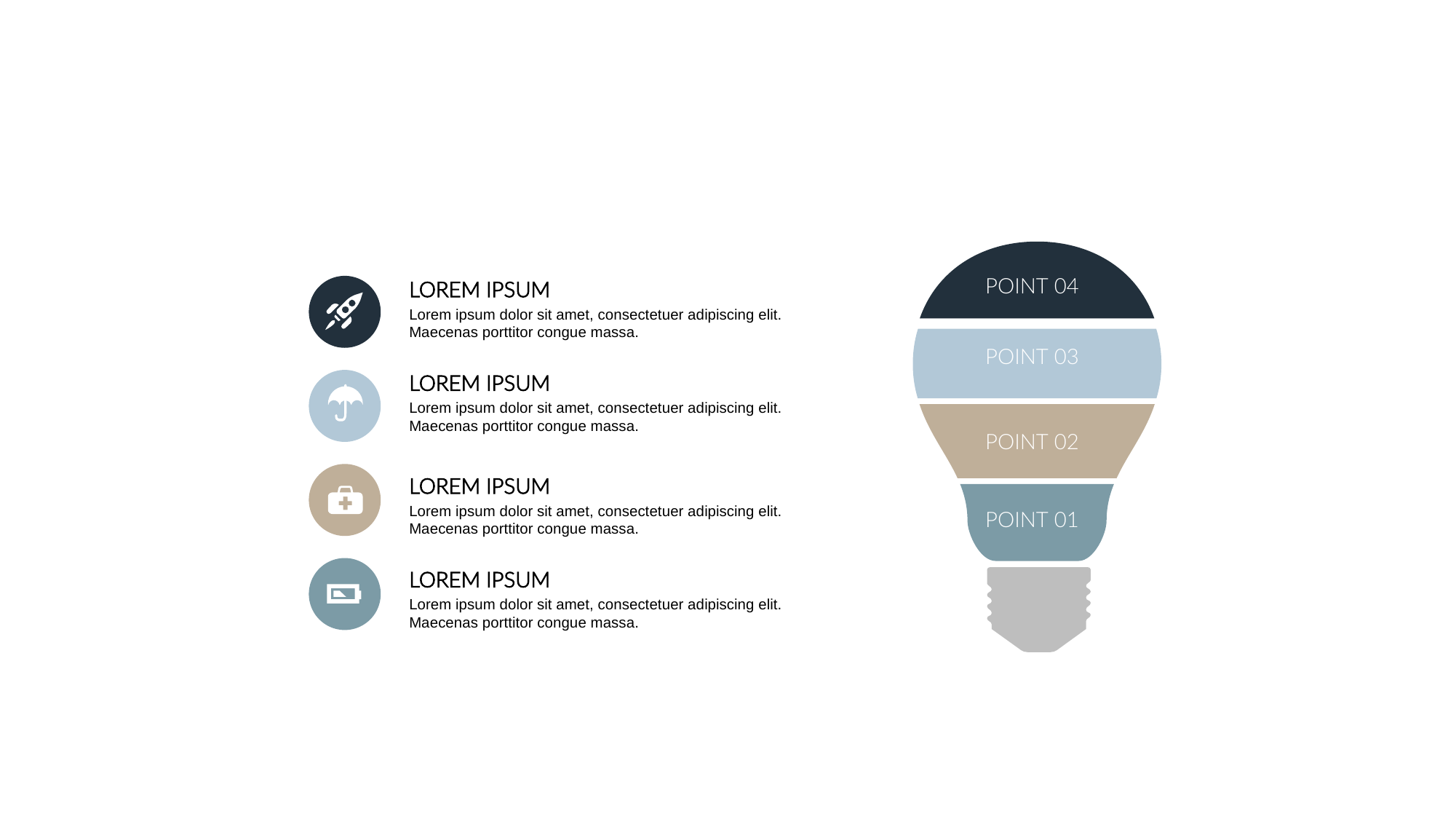

POINT 04
LOREM IPSUM

Lorem ipsum dolor sit amet, consectetuer adipiscing elit. Maecenas porttitor congue massa.

POINT 03
LOREM IPSUM

Lorem ipsum dolor sit amet, consectetuer adipiscing elit. Maecenas porttitor congue massa.

POINT 02

LOREM IPSUM

Lorem ipsum dolor sit amet, consectetuer adipiscing elit. Maecenas porttitor congue massa.
POINT 01

LOREM IPSUM

Lorem ipsum dolor sit amet, consectetuer adipiscing elit. Maecenas porttitor congue massa.